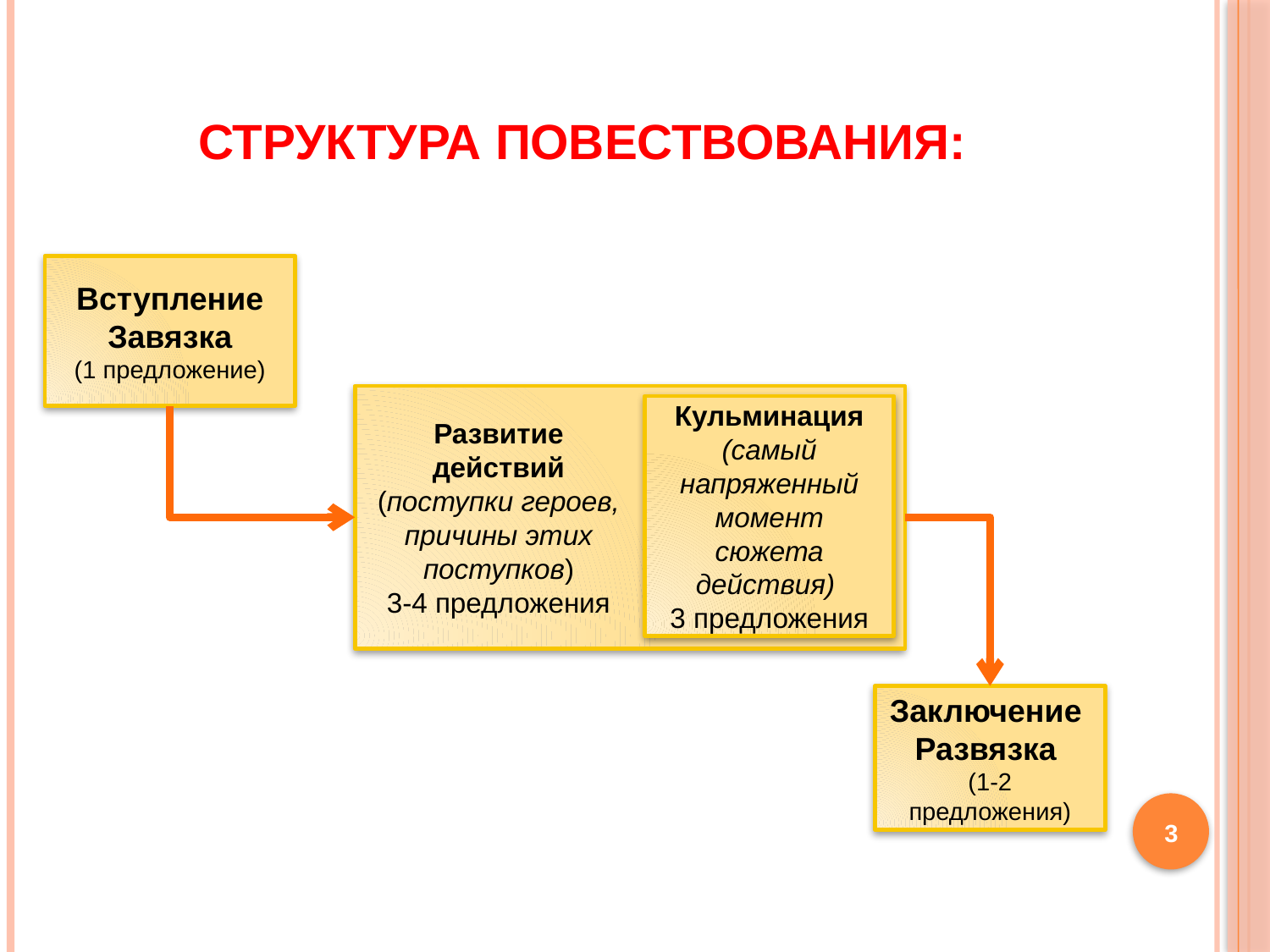

# Структура повествования:
Вступление
Завязка
(1 предложение)
Развитие действий (поступки героев, причины этих поступков)
3-4 предложения
Кульминация (самый напряженный момент сюжета действия)
3 предложения
Заключение
Развязка
(1-2 предложения)
3